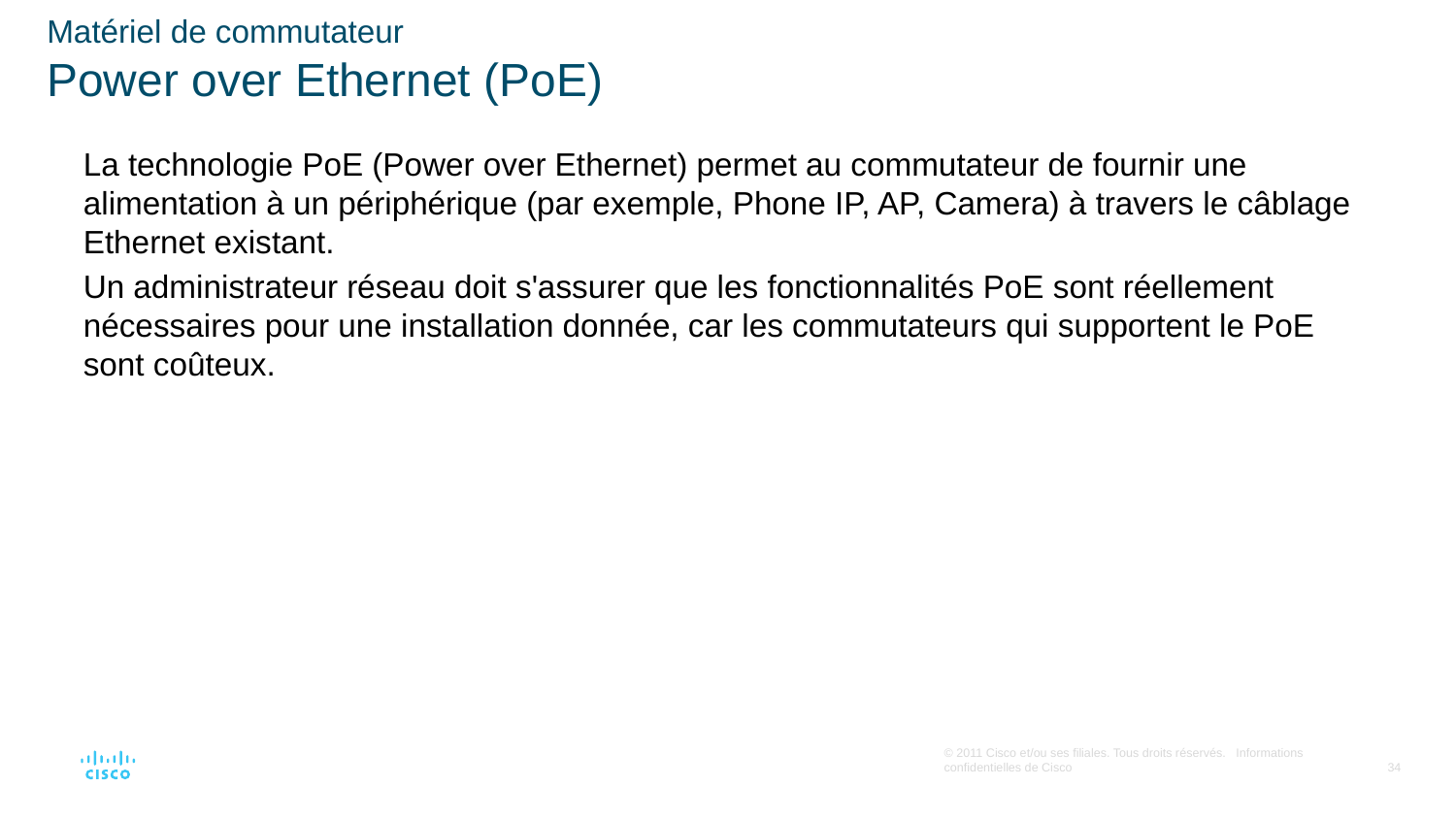

# Matériel de commutateur Power over Ethernet (PoE)
La technologie PoE (Power over Ethernet) permet au commutateur de fournir une alimentation à un périphérique (par exemple, Phone IP, AP, Camera) à travers le câblage Ethernet existant.
Un administrateur réseau doit s'assurer que les fonctionnalités PoE sont réellement nécessaires pour une installation donnée, car les commutateurs qui supportent le PoE sont coûteux.